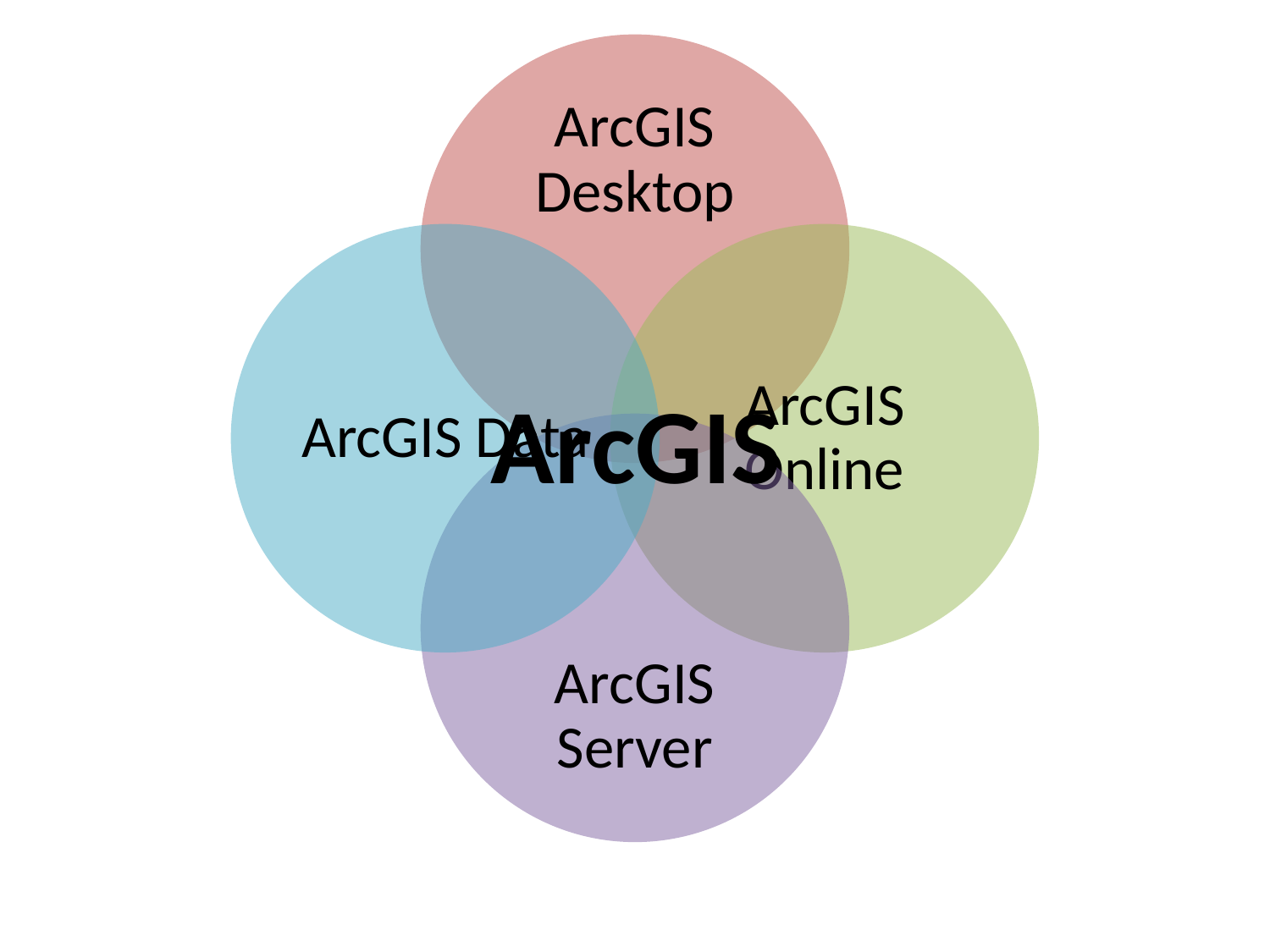

ArcGIS Desktop
ArcGIS Online
ArcGIS Server
ArcGIS Data
ArcGIS